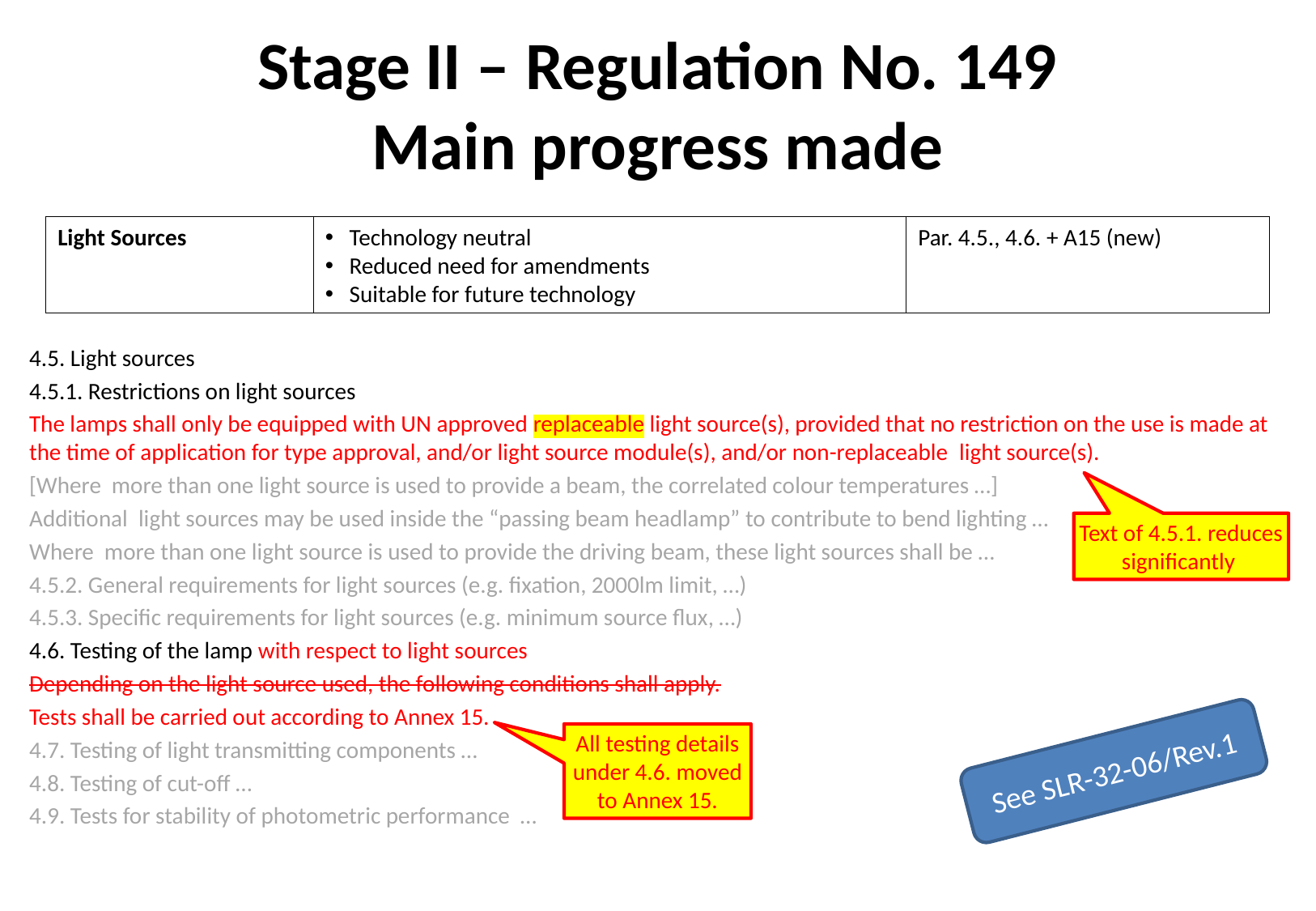

Stage II – Regulation No. 149
Main progress made
Light Sources

Technology neutral
Reduced need for amendments
Suitable for future technology
Par. 4.5., 4.6. + A15 (new)

4.5. Light sources
4.5.1. Restrictions on light sources
The lamps shall only be equipped with UN approved replaceable light source(s), provided that no restriction on the use is made at the time of application for type approval, and/or light source module(s), and/or non-replaceable  light source(s).
[Where  more than one light source is used to provide a beam, the correlated colour temperatures …]
Additional  light sources may be used inside the “passing beam headlamp” to contribute to bend lighting …
Where  more than one light source is used to provide the driving beam, these light sources shall be …
4.5.2. General requirements for light sources (e.g. fixation, 2000lm limit, …)
4.5.3. Specific requirements for light sources (e.g. minimum source flux, …)
4.6. Testing of the lamp with respect to light sources
Depending on the light source used, the following conditions shall apply.
Tests shall be carried out according to Annex 15.
4.7. Testing of light transmitting components …
4.8. Testing of cut-off …
4.9. Tests for stability of photometric performance  …
Text of 4.5.1. reduces significantly
All testing details under 4.6. moved to Annex 15.
See SLR-32-06/Rev.1